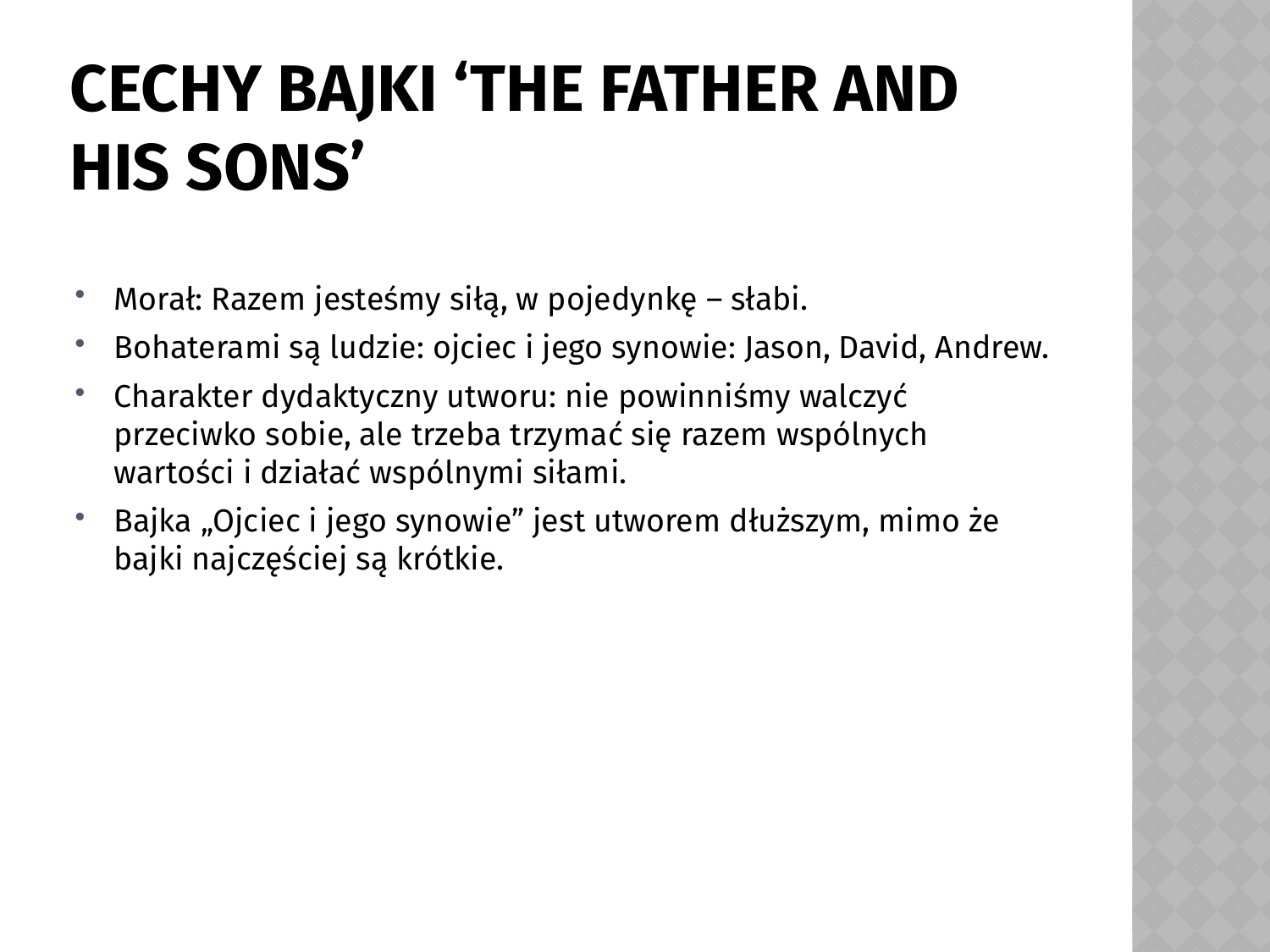

# Cechy bajki ‘The father and his sons’

Morał: Razem jesteśmy siłą, w pojedynkę – słabi.
Bohaterami są ludzie: ojciec i jego synowie: Jason, David, Andrew.
Charakter dydaktyczny utworu: nie powinniśmy walczyć przeciwko sobie, ale trzeba trzymać się razem wspólnych wartości i działać wspólnymi siłami.
Bajka „Ojciec i jego synowie” jest utworem dłuższym, mimo że bajki najczęściej są krótkie.